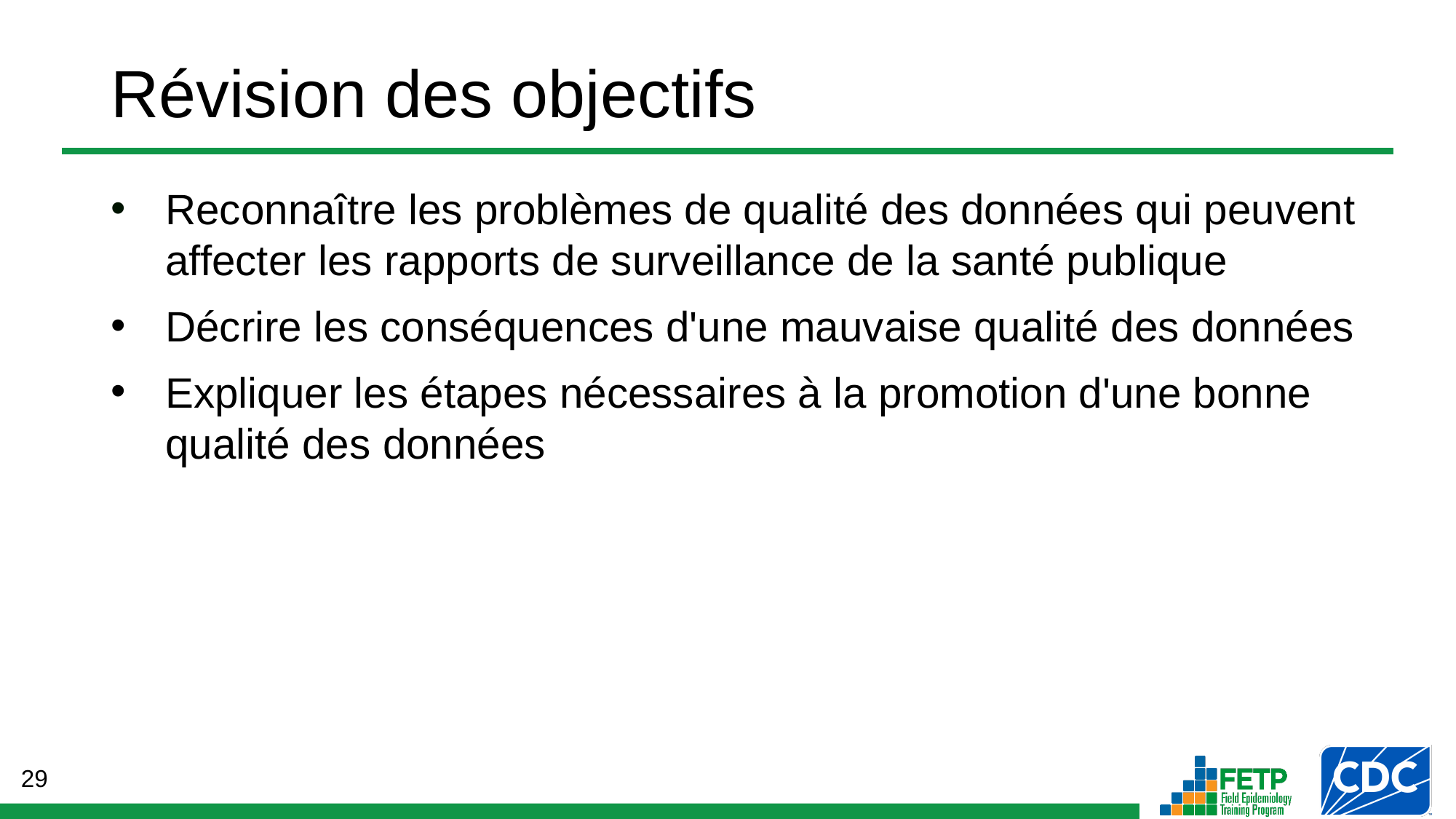

# Révision des objectifs
Reconnaître les problèmes de qualité des données qui peuvent affecter les rapports de surveillance de la santé publique
Décrire les conséquences d'une mauvaise qualité des données
Expliquer les étapes nécessaires à la promotion d'une bonne qualité des données